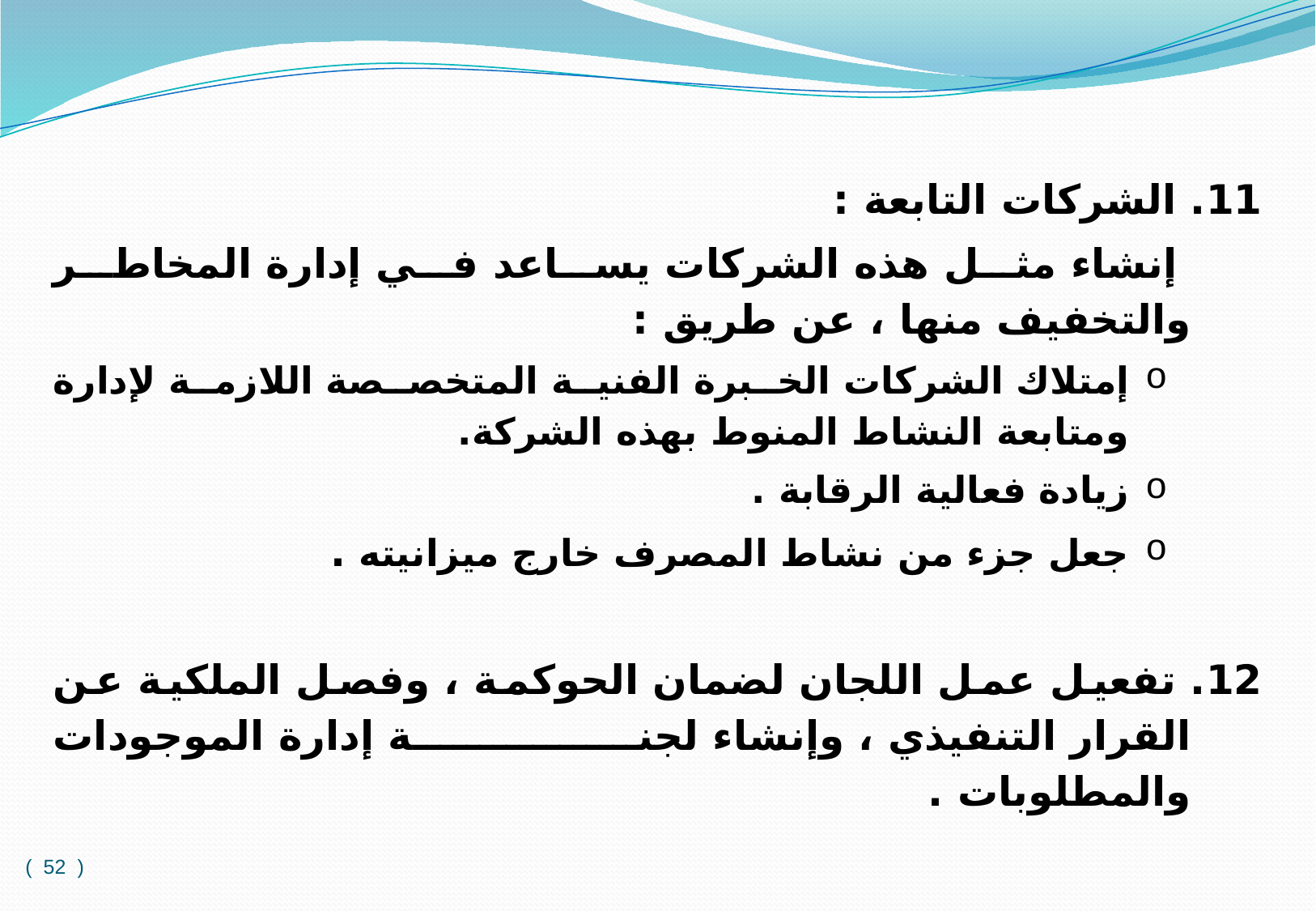

11. الشركات التابعة :
      إنشاء مثل هذه الشركات يساعد في إدارة المخاطر والتخفيف منها ، عن طريق :
إمتلاك الشركات الخبرة الفنية المتخصصة اللازمة لإدارة ومتابعة النشاط المنوط بهذه الشركة.
زيادة فعالية الرقابة .
جعل جزء من نشاط المصرف خارج ميزانيته .

12. تفعيل عمل اللجان لضمان الحوكمة ، وفصل الملكية عن القرار التنفيذي ، وإنشاء لجنة إدارة الموجودات والمطلوبات .
(  52  )